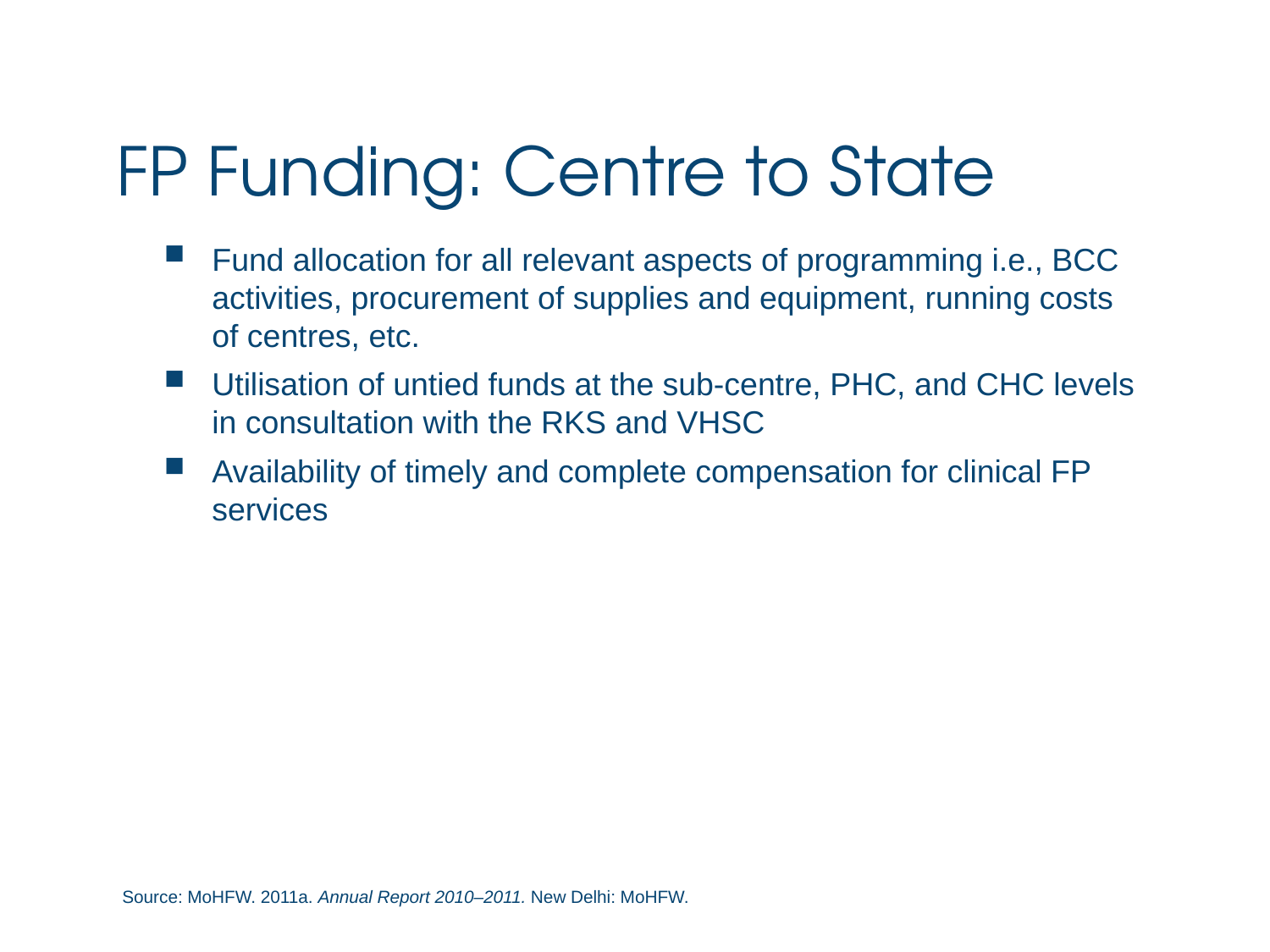

# FP Funding: Centre to State
Fund allocation for all relevant aspects of programming i.e., BCC activities, procurement of supplies and equipment, running costs of centres, etc.
Utilisation of untied funds at the sub-centre, PHC, and CHC levels in consultation with the RKS and VHSC
Availability of timely and complete compensation for clinical FP services

Source: MoHFW. 2011a. Annual Report 2010–2011. New Delhi: MoHFW.